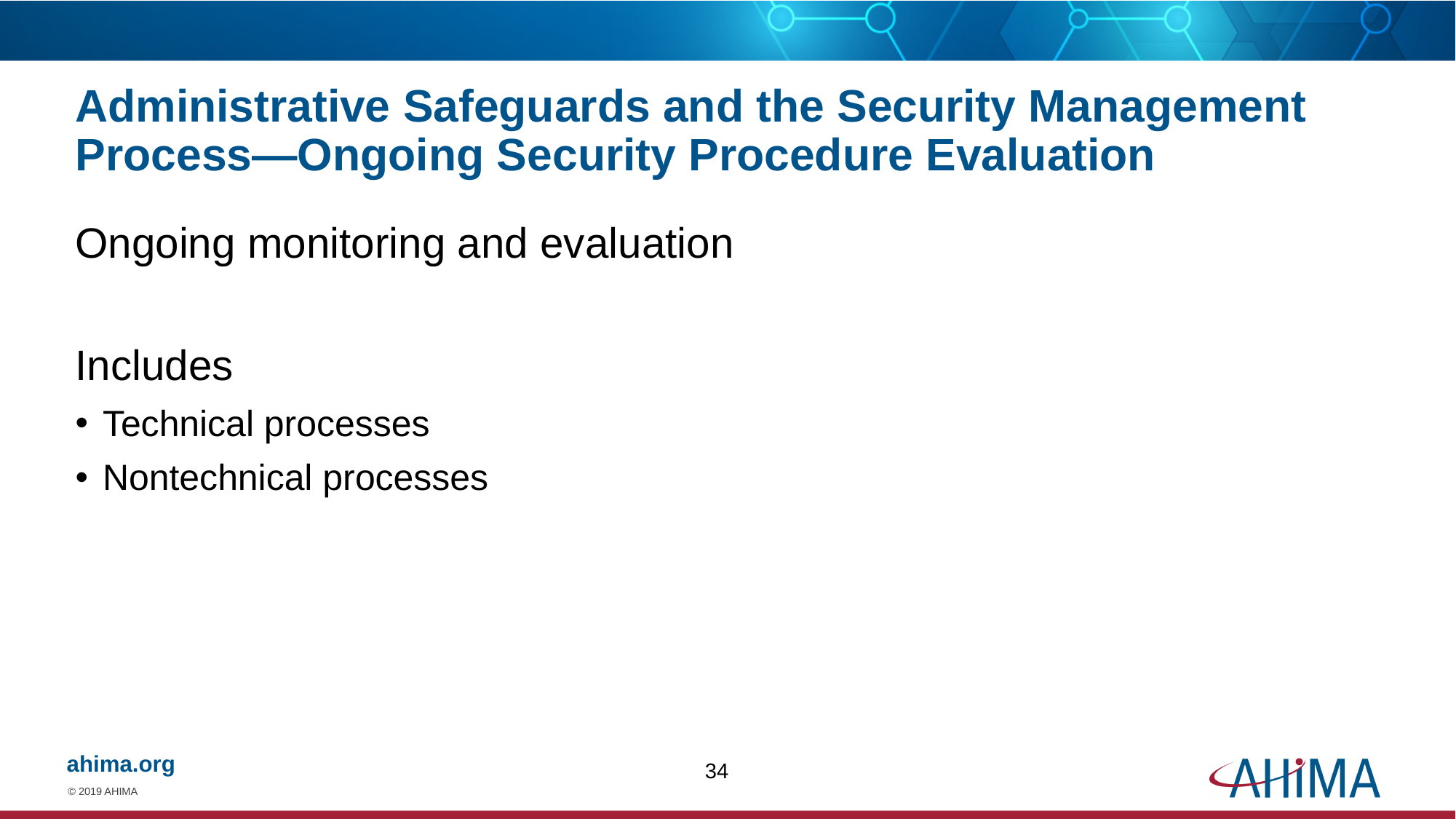

# Administrative Safeguards and the Security Management Process—Ongoing Security Procedure Evaluation
Ongoing monitoring and evaluation

Includes
Technical processes
Nontechnical processes